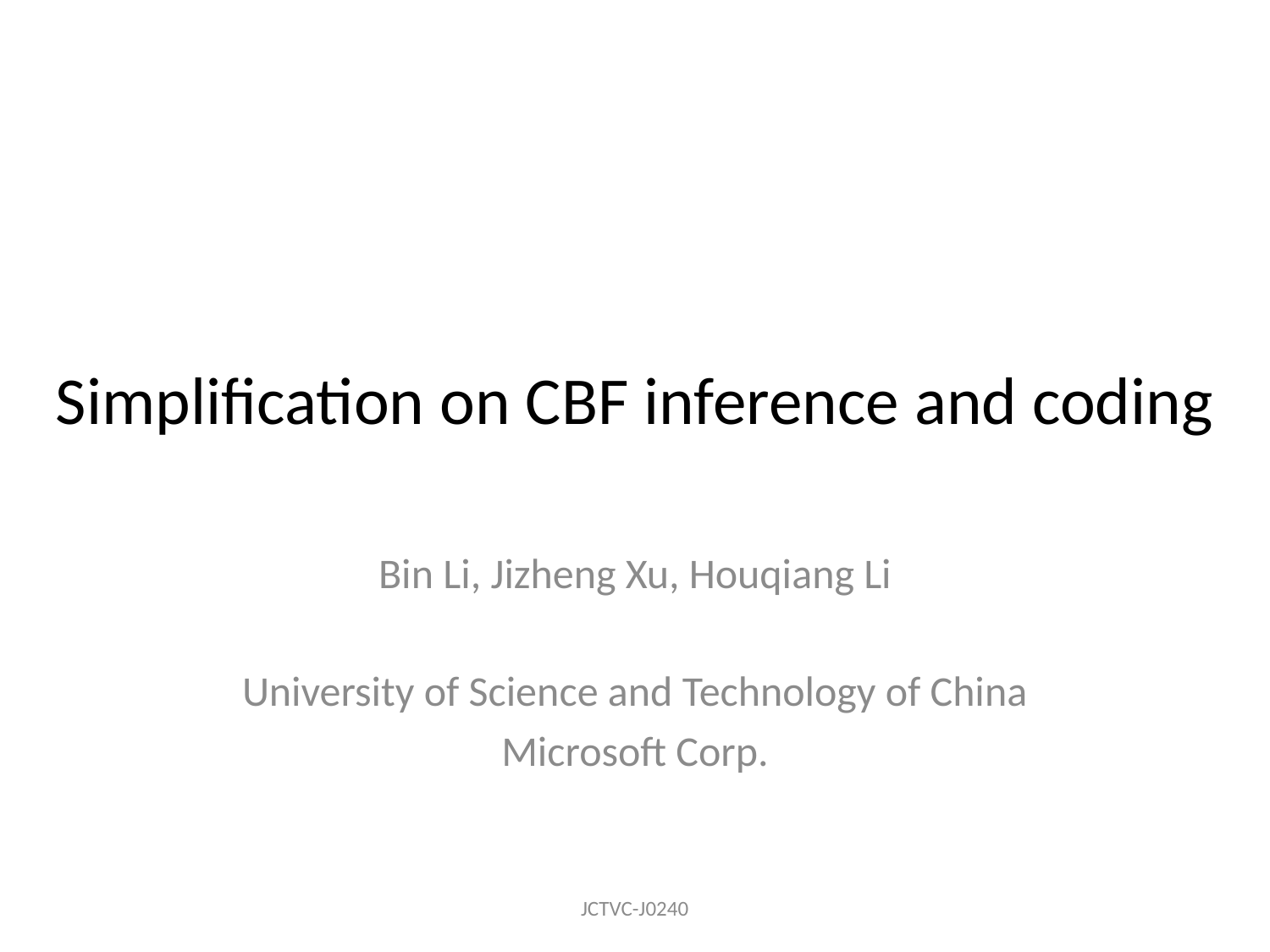

# Simplification on CBF inference and coding
Bin Li, Jizheng Xu, Houqiang Li

University of Science and Technology of China
Microsoft Corp.
JCTVC-J0240